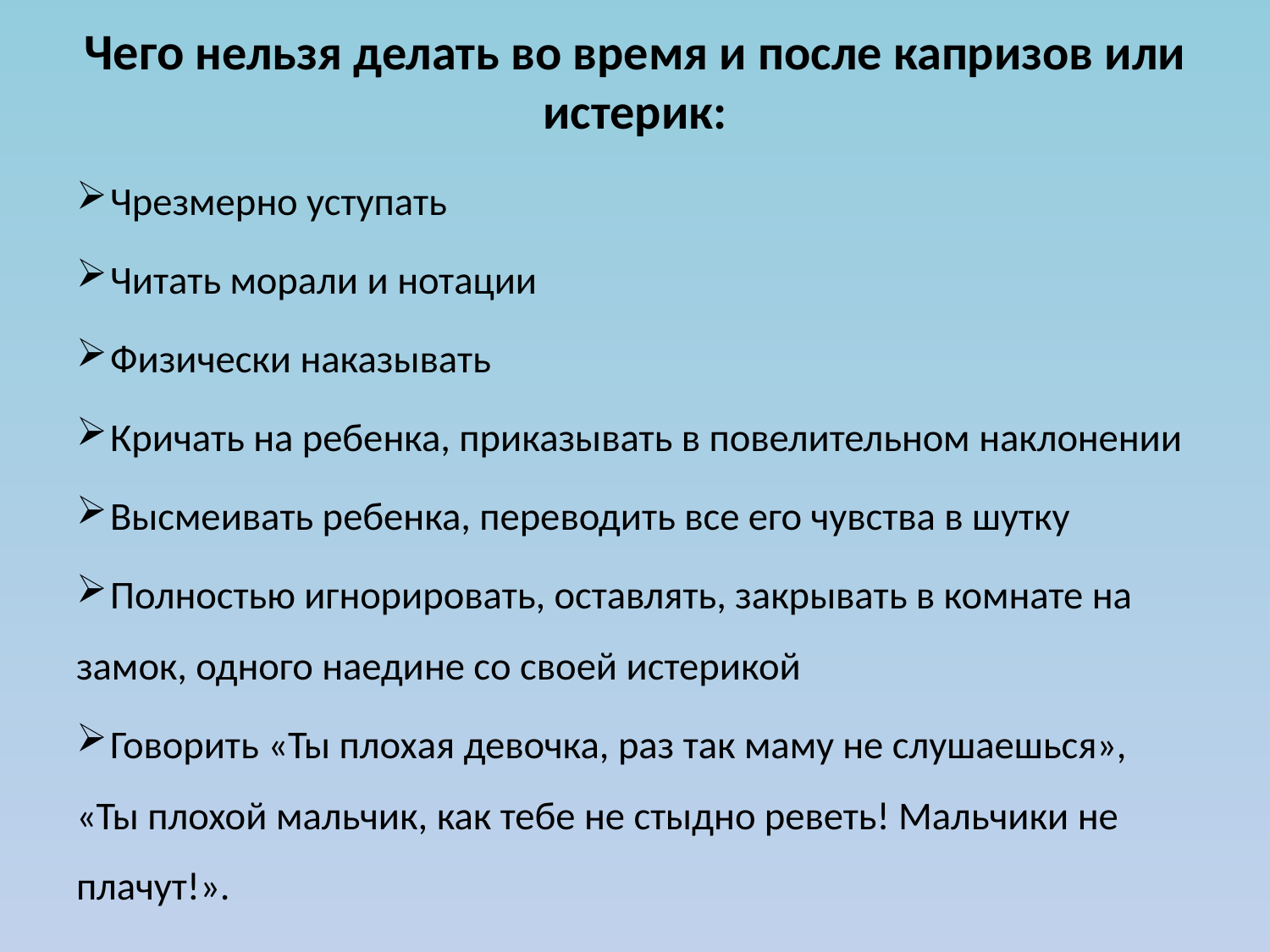

# Чего нельзя делать во время и после капризов или истерик:
 Чрезмерно уступать
 Читать морали и нотации
 Физически наказывать
 Кричать на ребенка, приказывать в повелительном наклонении
 Высмеивать ребенка, переводить все его чувства в шутку
 Полностью игнорировать, оставлять, закрывать в комнате на замок, одного наедине со своей истерикой
 Говорить «Ты плохая девочка, раз так маму не слушаешься», «Ты плохой мальчик, как тебе не стыдно реветь! Мальчики не плачут!».